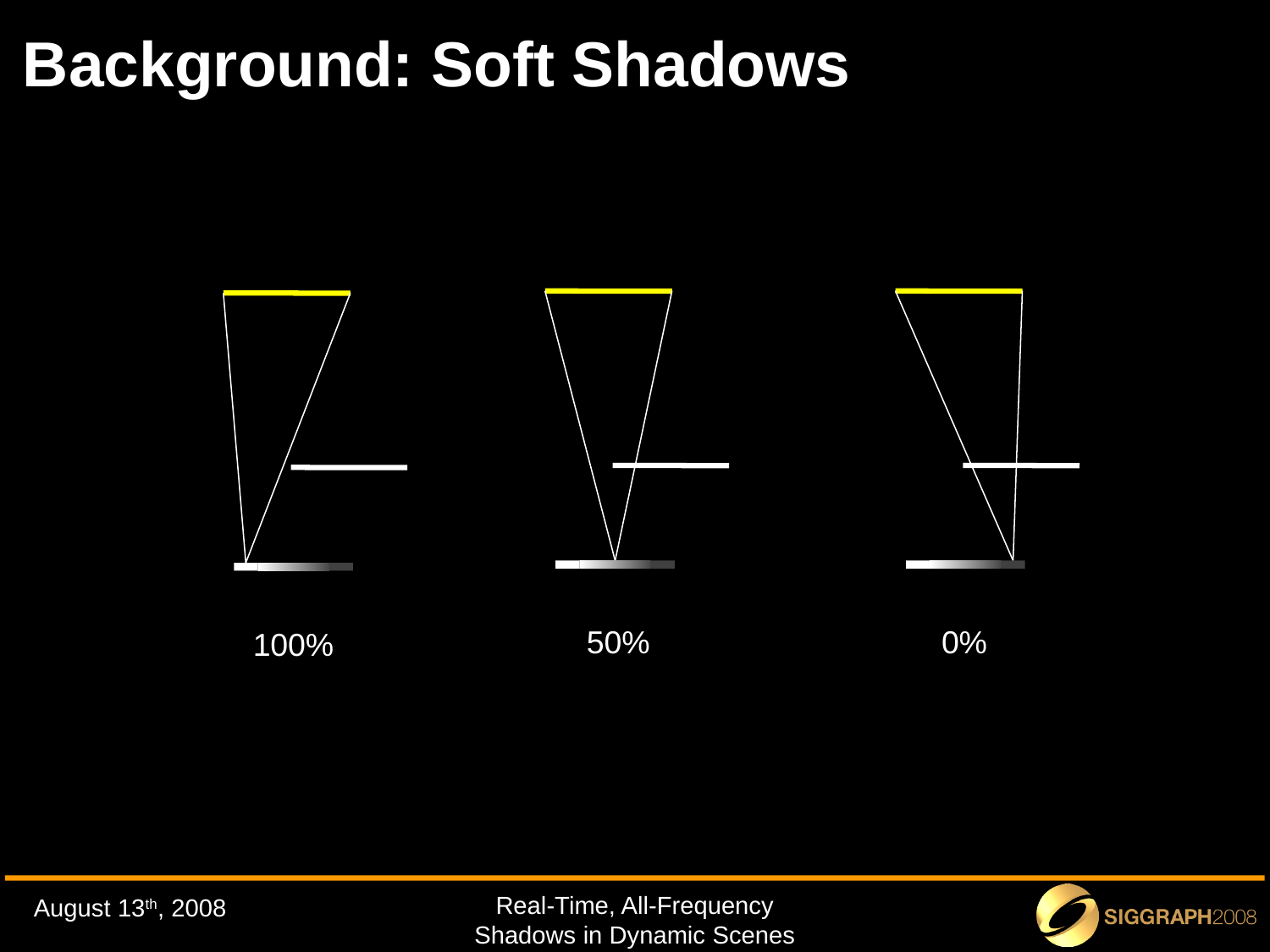

# Background: Soft Shadows

50%
0%
100%